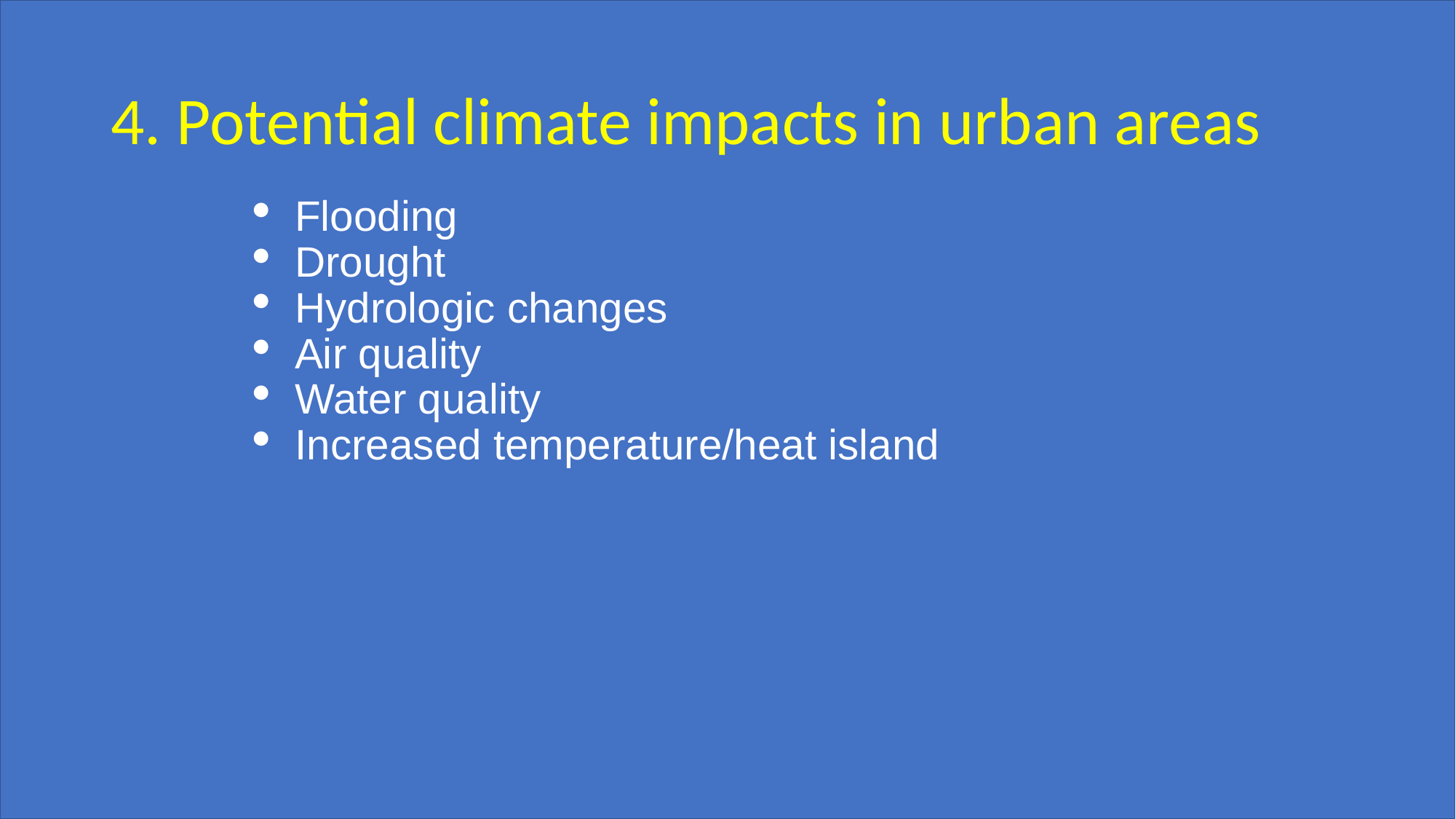

# 4. Potential climate impacts in urban areas
Flooding
Drought
Hydrologic changes
Air quality
Water quality
Increased temperature/heat island